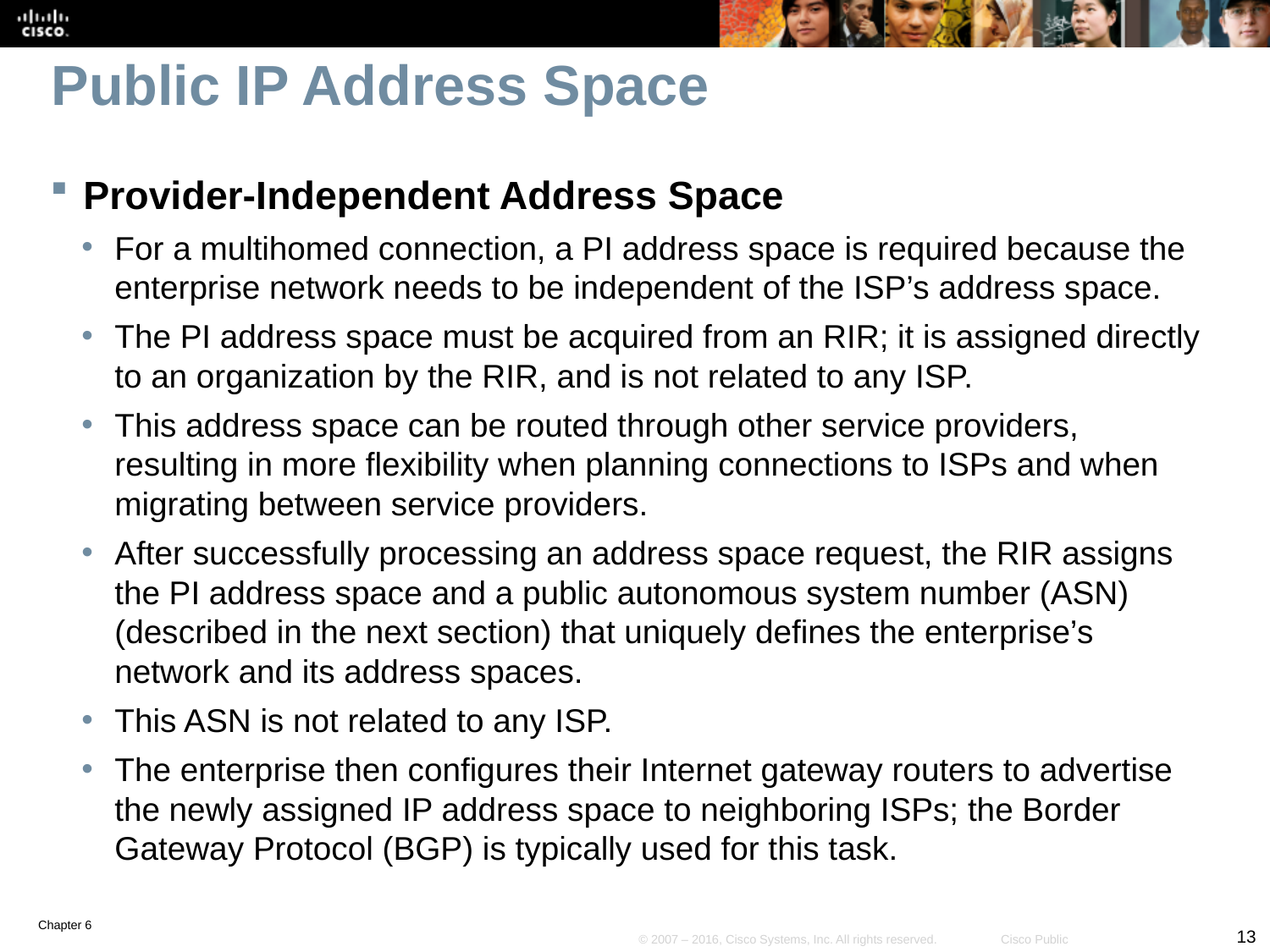

# Public IP Address Space
Provider-Independent Address Space
For a multihomed connection, a PI address space is required because the enterprise network needs to be independent of the ISP’s address space.
The PI address space must be acquired from an RIR; it is assigned directly to an organization by the RIR, and is not related to any ISP.
This address space can be routed through other service providers, resulting in more flexibility when planning connections to ISPs and when migrating between service providers.
After successfully processing an address space request, the RIR assigns the PI address space and a public autonomous system number (ASN) (described in the next section) that uniquely defines the enterprise’s network and its address spaces.
This ASN is not related to any ISP.
The enterprise then configures their Internet gateway routers to advertise the newly assigned IP address space to neighboring ISPs; the Border Gateway Protocol (BGP) is typically used for this task.